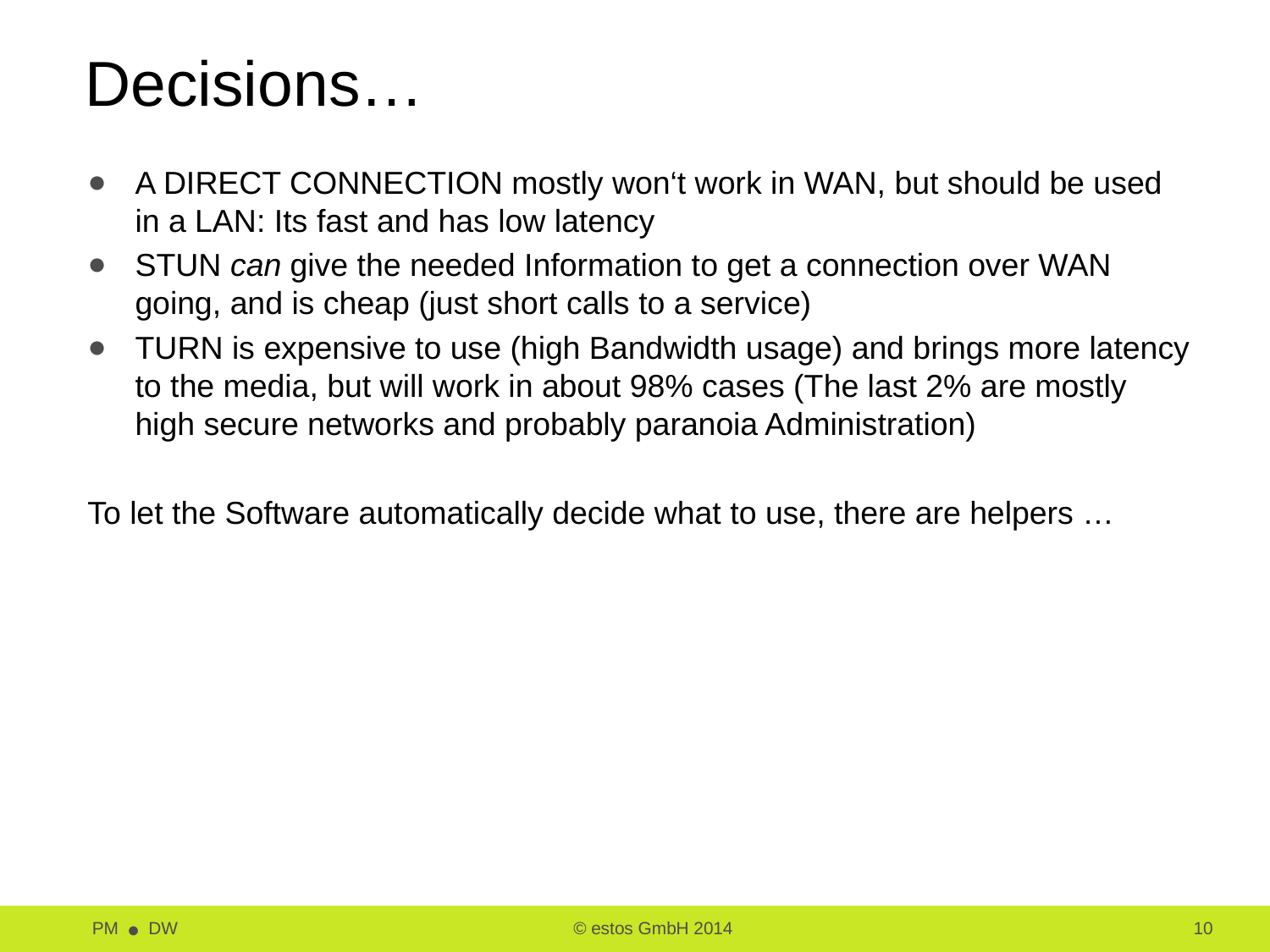

# Decisions…
A DIRECT CONNECTION mostly won‘t work in WAN, but should be used in a LAN: Its fast and has low latency
STUN can give the needed Information to get a connection over WAN going, and is cheap (just short calls to a service)
TURN is expensive to use (high Bandwidth usage) and brings more latency to the media, but will work in about 98% cases (The last 2% are mostly high secure networks and probably paranoia Administration)

To let the Software automatically decide what to use, there are helpers …
PM
DW
10